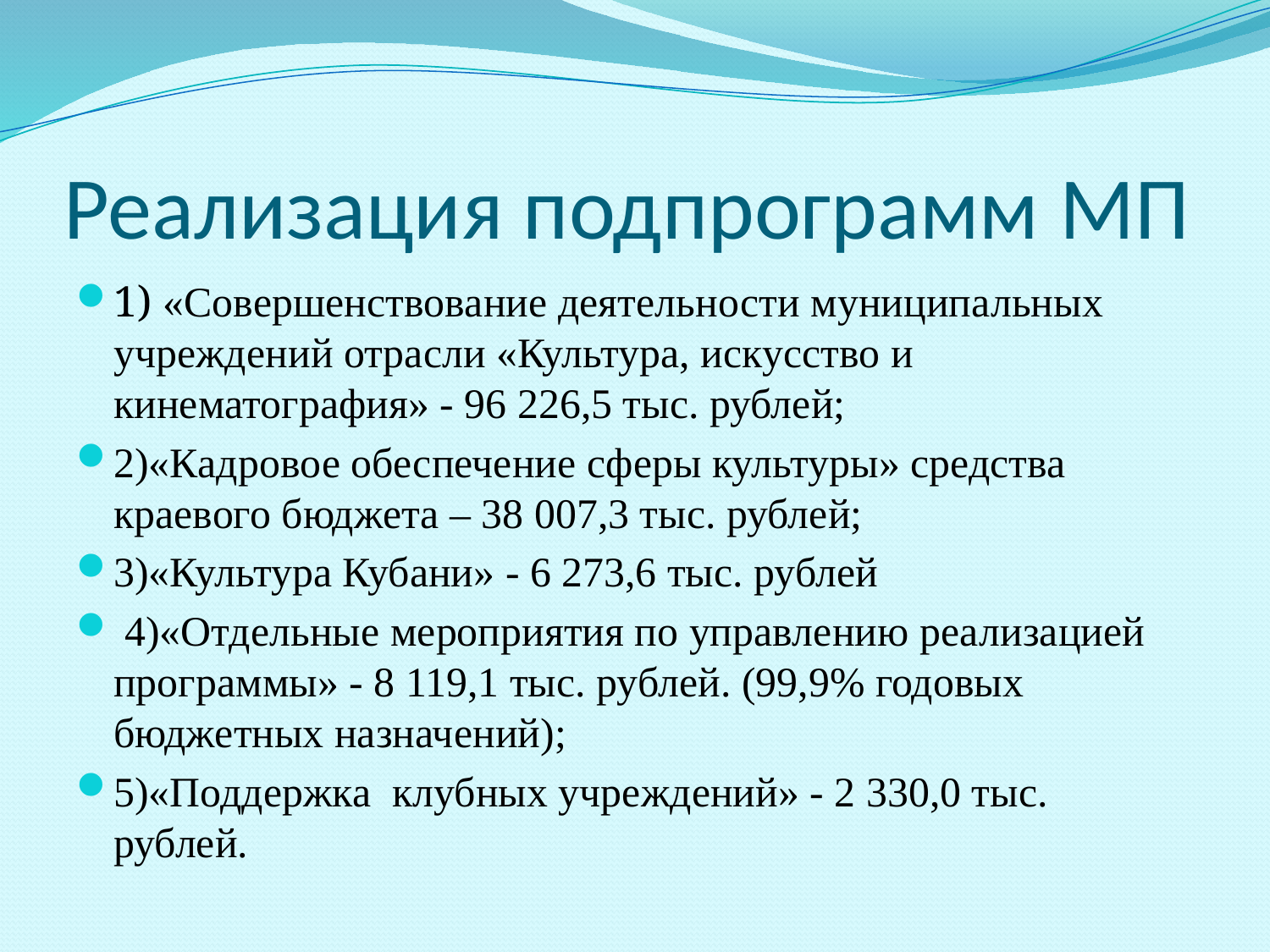

# Реализация подпрограмм МП
1) «Совершенствование деятельности муниципальных учреждений отрасли «Культура, искусство и кинематография» - 96 226,5 тыс. рублей;
2)«Кадровое обеспечение сферы культуры» средства краевого бюджета – 38 007,3 тыс. рублей;
3)«Культура Кубани» - 6 273,6 тыс. рублей
 4)«Отдельные мероприятия по управлению реализацией программы» - 8 119,1 тыс. рублей. (99,9% годовых бюджетных назначений);
5)«Поддержка  клубных учреждений» - 2 330,0 тыс. рублей.